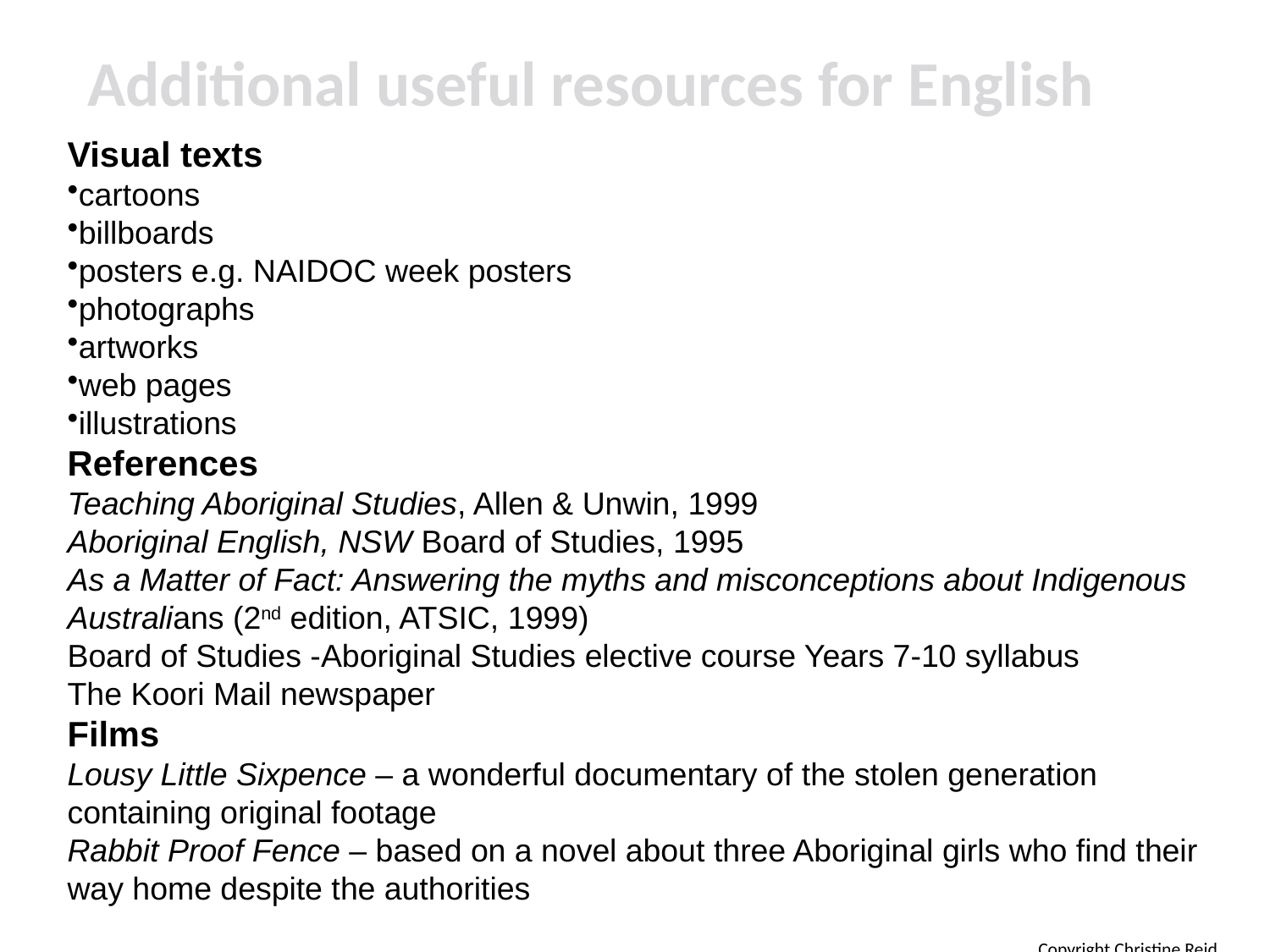

Additional useful resources for English
Visual texts
cartoons
billboards
posters e.g. NAIDOC week posters
photographs
artworks
web pages
illustrations
References
Teaching Aboriginal Studies, Allen & Unwin, 1999
Aboriginal English, NSW Board of Studies, 1995
As a Matter of Fact: Answering the myths and misconceptions about Indigenous Australians (2nd edition, ATSIC, 1999)
Board of Studies -Aboriginal Studies elective course Years 7-10 syllabus
The Koori Mail newspaper
Films
Lousy Little Sixpence – a wonderful documentary of the stolen generation containing original footage
Rabbit Proof Fence – based on a novel about three Aboriginal girls who find their way home despite the authorities

Copyright Christine Reid